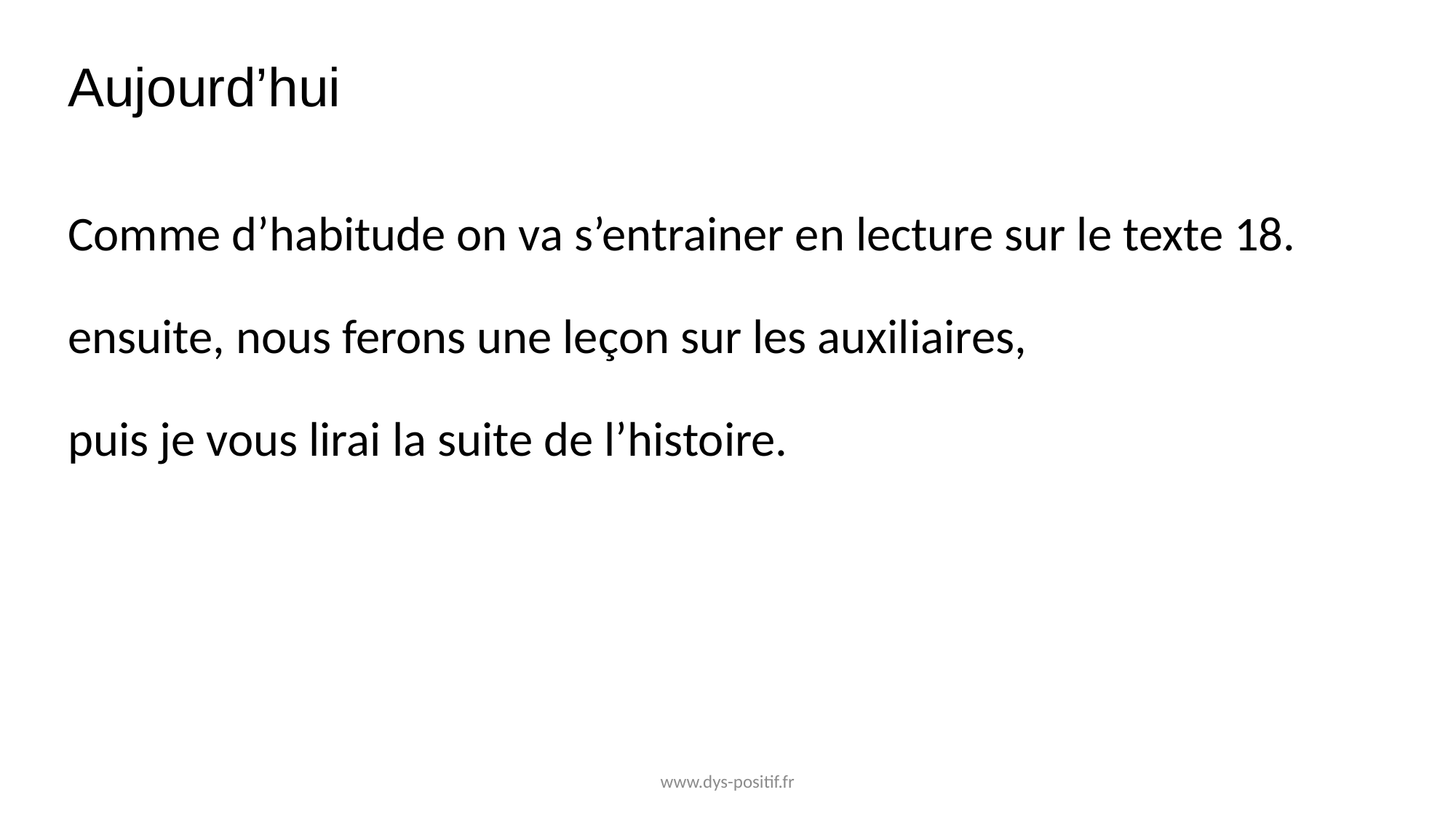

# Aujourd’hui
Comme d’habitude on va s’entrainer en lecture sur le texte 18.
ensuite, nous ferons une leçon sur les auxiliaires,
puis je vous lirai la suite de l’histoire.
www.dys-positif.fr